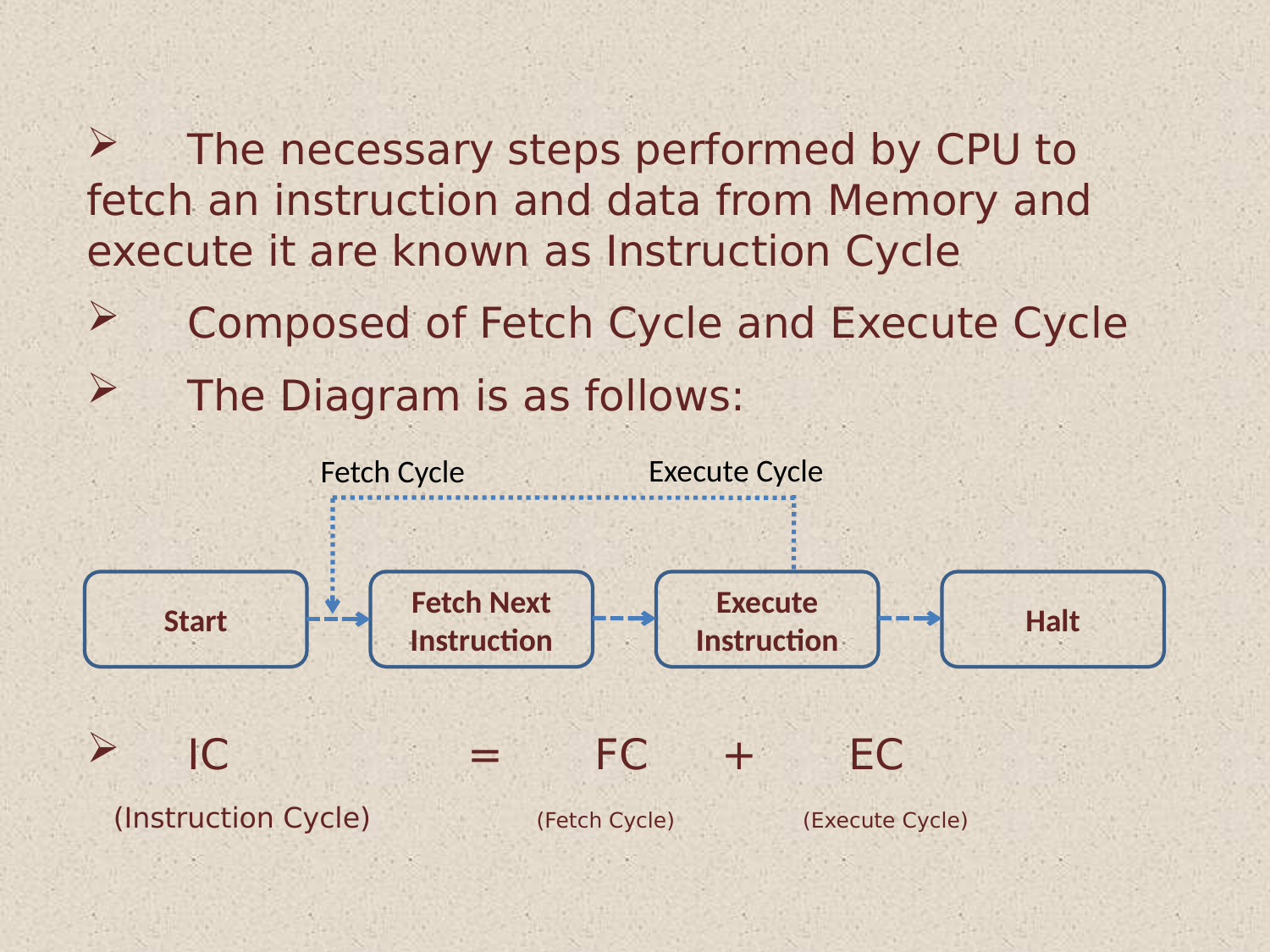

The necessary steps performed by CPU to fetch an instruction and data from Memory and execute it are known as Instruction Cycle
     Composed of Fetch Cycle and Execute Cycle
     The Diagram is as follows:

     IC		=	FC	+ 	EC
   (Instruction Cycle)	        (Fetch Cycle)	            (Execute Cycle)
Execute Cycle
Fetch Cycle
Start
Fetch Next
Instruction
Execute Instruction
Halt